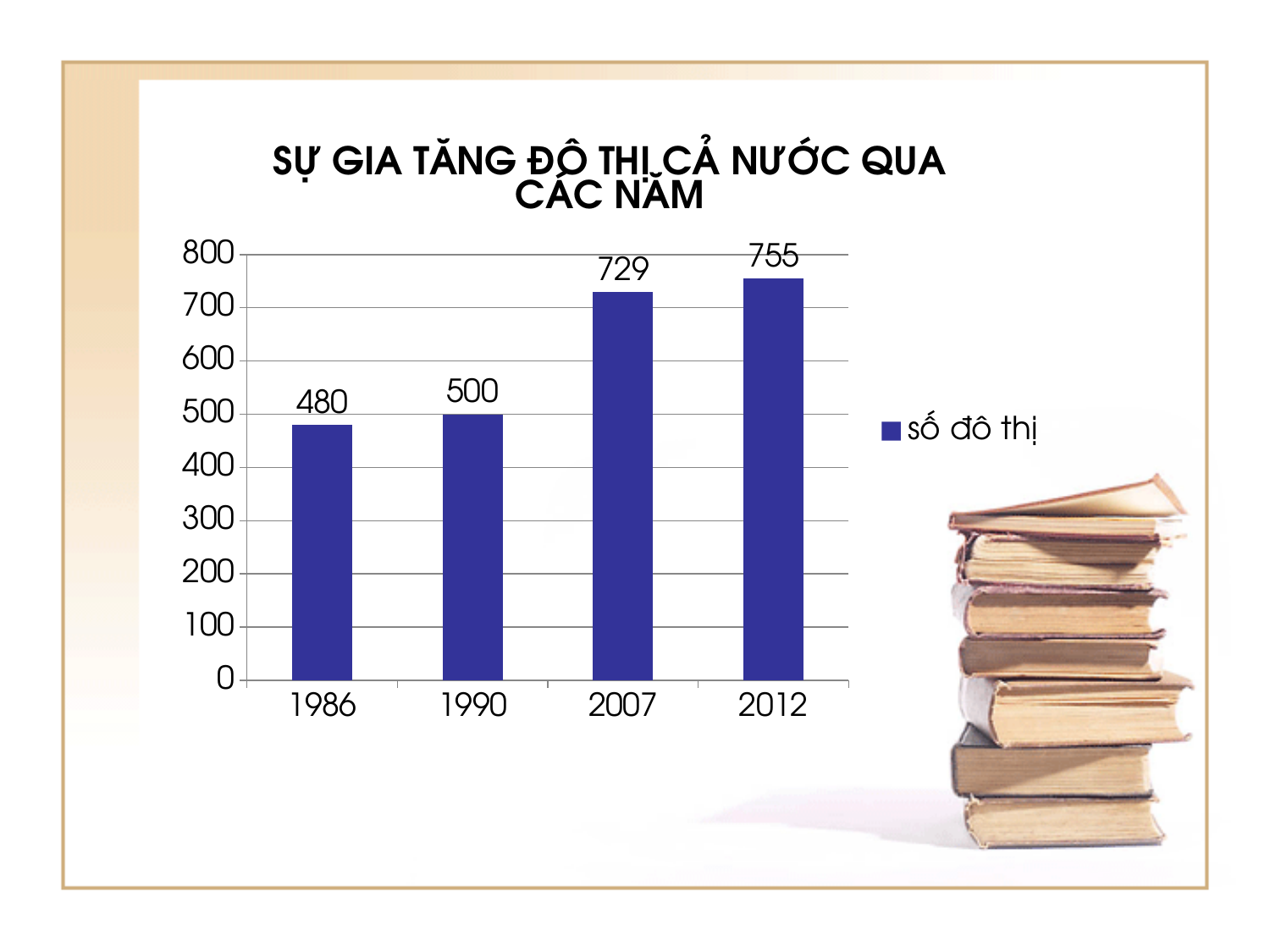

### Chart: SỰ GIA TĂNG ĐÔ THỊ CẢ NƯỚC QUA CÁC NĂM

| Category | số đô thị |
|---|---|
| 1986 | 480.0 |
| 1990 | 500.0 |
| 2007 | 729.0 |
| 2012 | 755.0 |